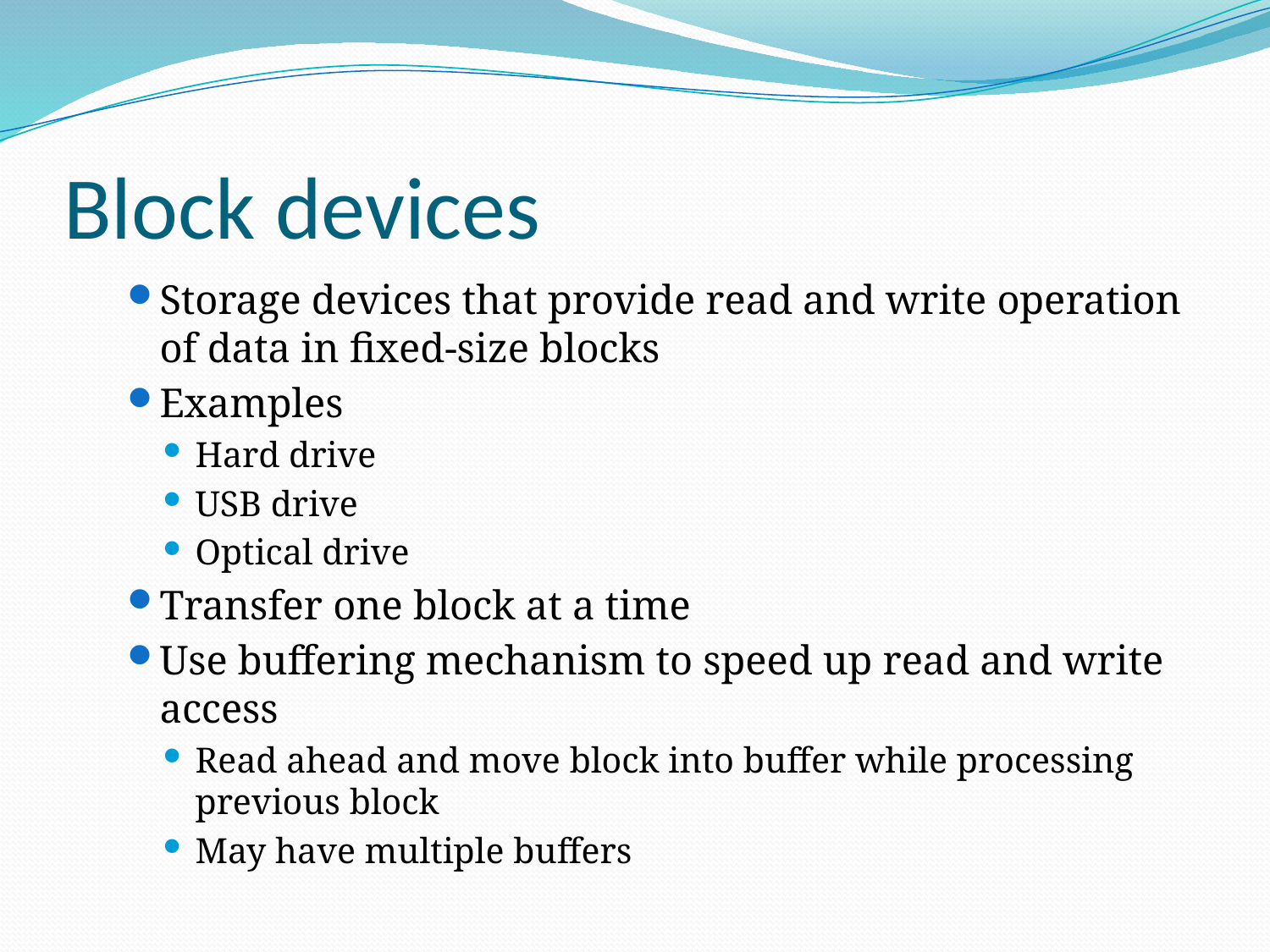

# Block devices
Storage devices that provide read and write operation of data in fixed-size blocks
Examples
Hard drive
USB drive
Optical drive
Transfer one block at a time
Use buffering mechanism to speed up read and write access
Read ahead and move block into buffer while processing previous block
May have multiple buffers